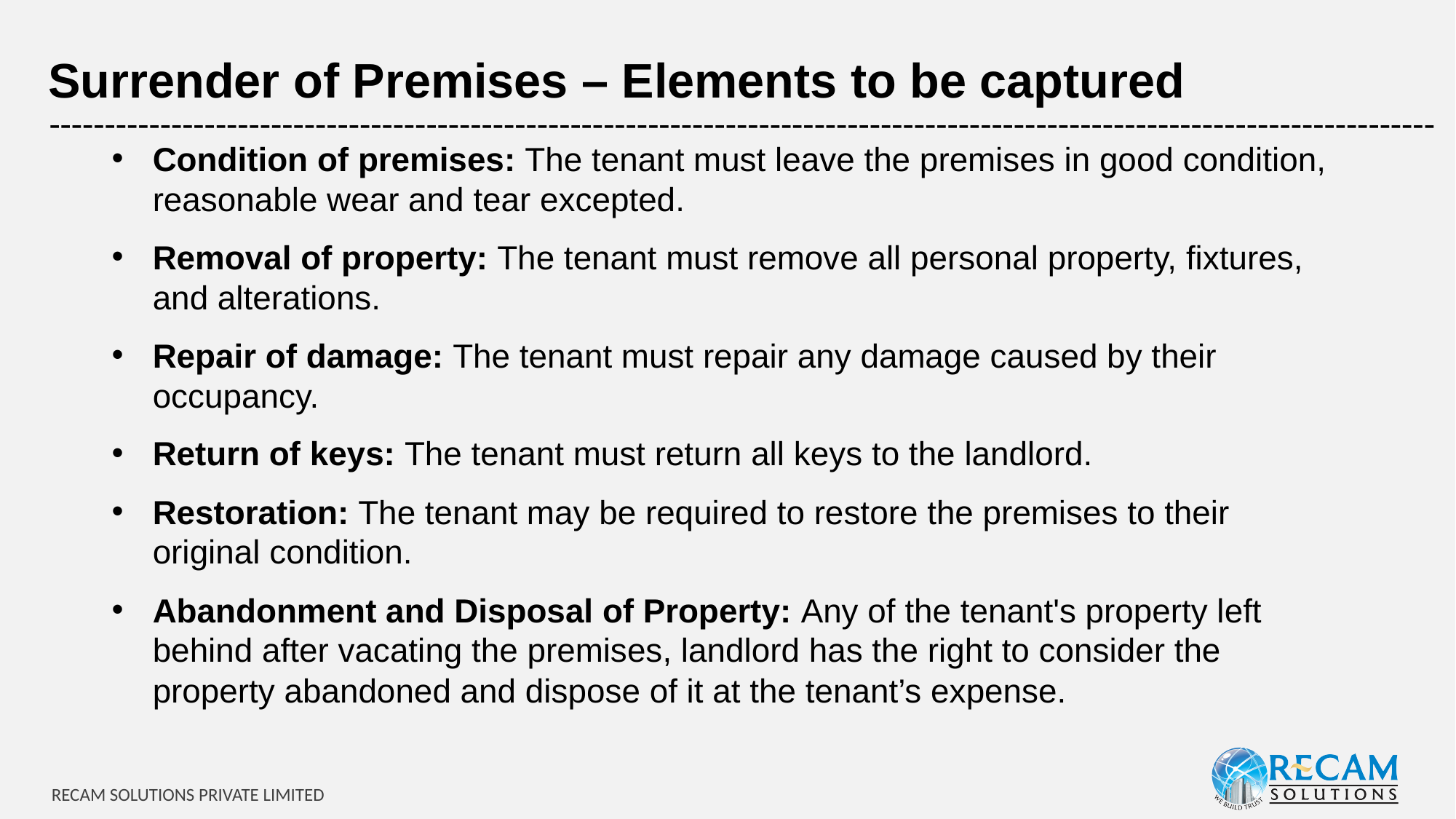

Surrender of Premises – Elements to be captured
-----------------------------------------------------------------------------------------------------------------------------
Condition of premises: The tenant must leave the premises in good condition, reasonable wear and tear excepted.
Removal of property: The tenant must remove all personal property, fixtures, and alterations.
Repair of damage: The tenant must repair any damage caused by their occupancy.
Return of keys: The tenant must return all keys to the landlord.
Restoration: The tenant may be required to restore the premises to their original condition.
Abandonment and Disposal of Property: Any of the tenant's property left behind after vacating the premises, landlord has the right to consider the property abandoned and dispose of it at the tenant’s expense.
RECAM SOLUTIONS PRIVATE LIMITED